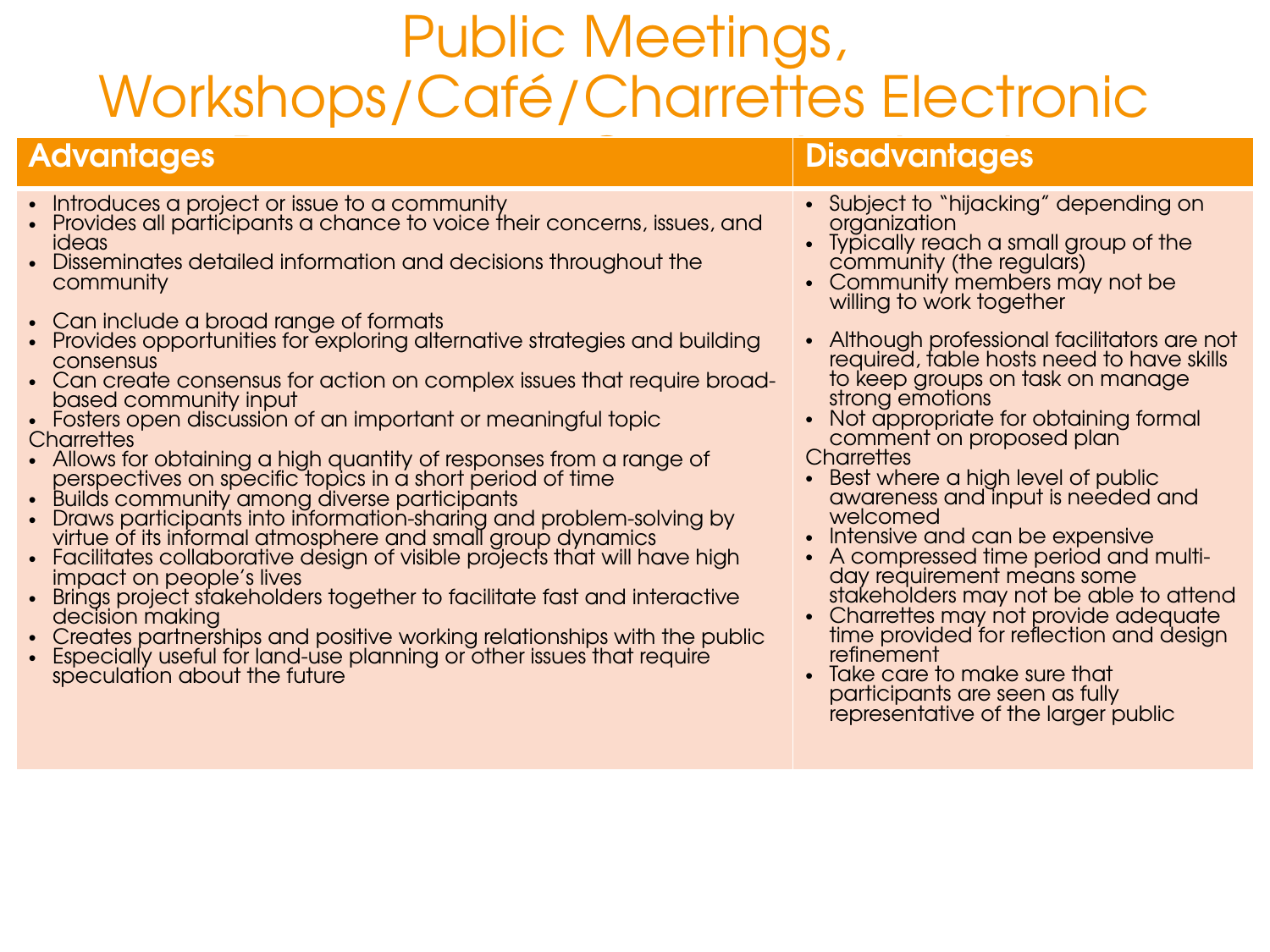

Public Meetings, Workshops/Café/Charrettes Electronic Democracy, Computer Assist
| Advantages | Disadvantages |
| --- | --- |
| Introduces a project or issue to a community Provides all participants a chance to voice their concerns, issues, and ideas Disseminates detailed information and decisions throughout the community Can include a broad range of formats Provides opportunities for exploring alternative strategies and building consensus Can create consensus for action on complex issues that require broad-based community input Fosters open discussion of an important or meaningful topic Charrettes Allows for obtaining a high quantity of responses from a range of perspectives on specific topics in a short period of time Builds community among diverse participants Draws participants into information-sharing and problem-solving by virtue of its informal atmosphere and small group dynamics Facilitates collaborative design of visible projects that will have high impact on people’s lives Brings project stakeholders together to facilitate fast and interactive decision making Creates partnerships and positive working relationships with the public Especially useful for land-use planning or other issues that require speculation about the future | Subject to “hijacking” depending on organization Typically reach a small group of the community (the regulars) Community members may not be willing to work together Although professional facilitators are not required, table hosts need to have skills to keep groups on task on manage strong emotions Not appropriate for obtaining formal comment on proposed plan Charrettes Best where a high level of public awareness and input is needed and welcomed Intensive and can be expensive A compressed time period and multi-day requirement means some stakeholders may not be able to attend Charrettes may not provide adequate time provided for reflection and design refinement Take care to make sure that participants are seen as fully representative of the larger public |